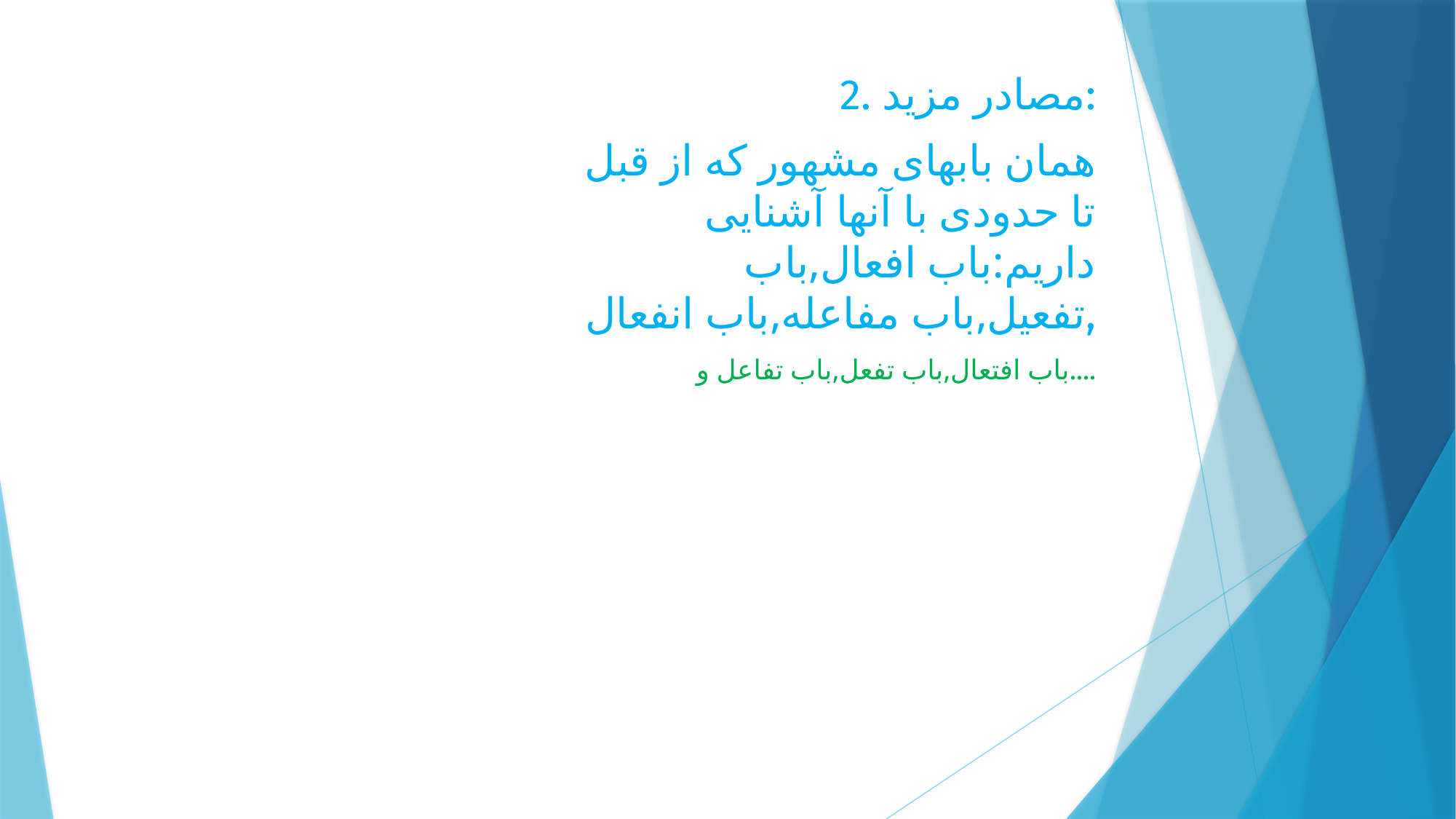

2. مصادر مزید:
همان بابهای مشهور که از قبل تا حدودی با آنها آشنایی داریم:باب افعال,باب تفعیل,باب مفاعله,باب انفعال,
باب افتعال,باب تفعل,باب تفاعل و....